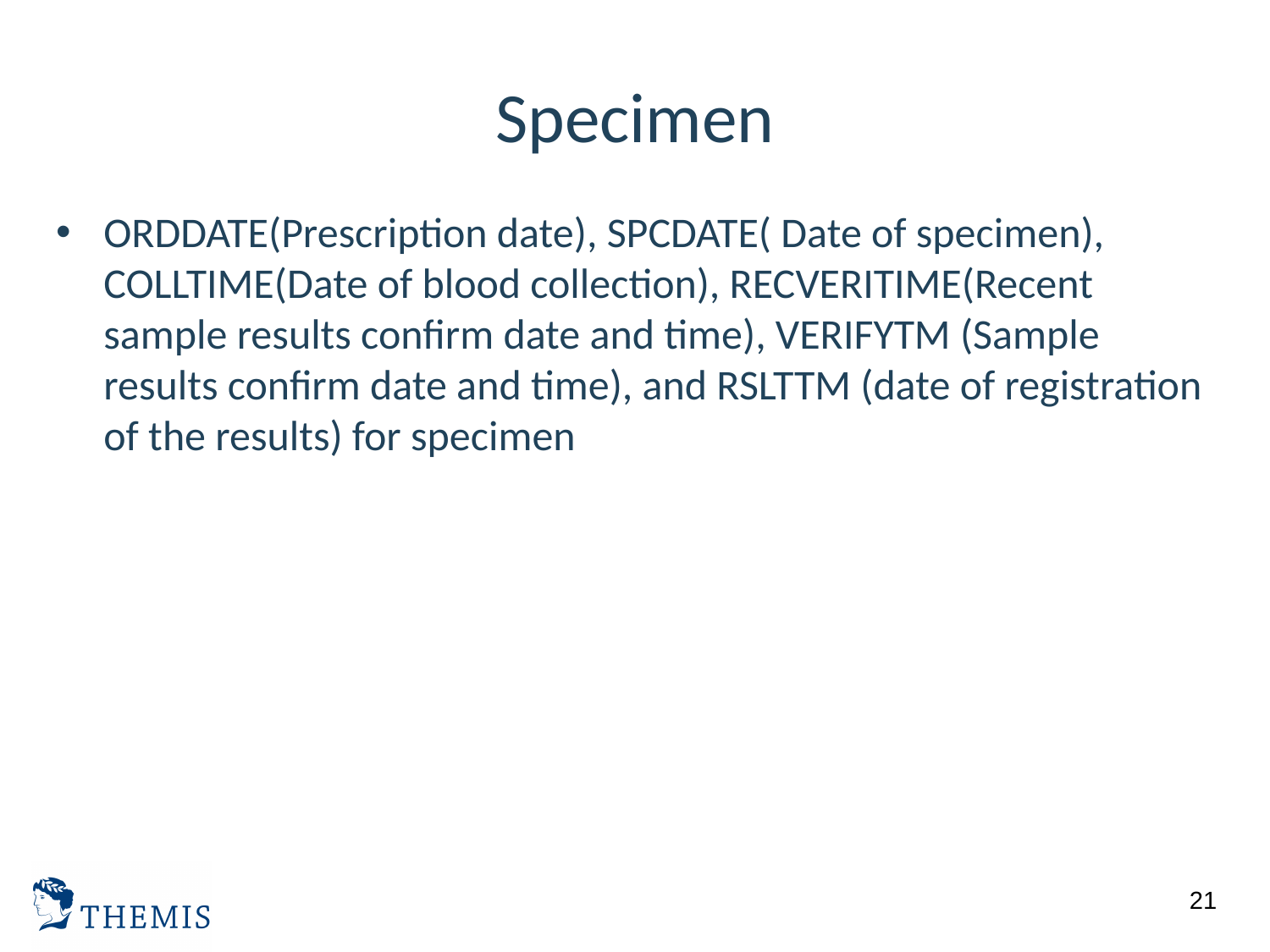

# Specimen
ORDDATE(Prescription date), SPCDATE( Date of specimen), COLLTIME(Date of blood collection), RECVERITIME(Recent sample results confirm date and time), VERIFYTM (Sample results confirm date and time), and RSLTTM (date of registration of the results) for specimen

21